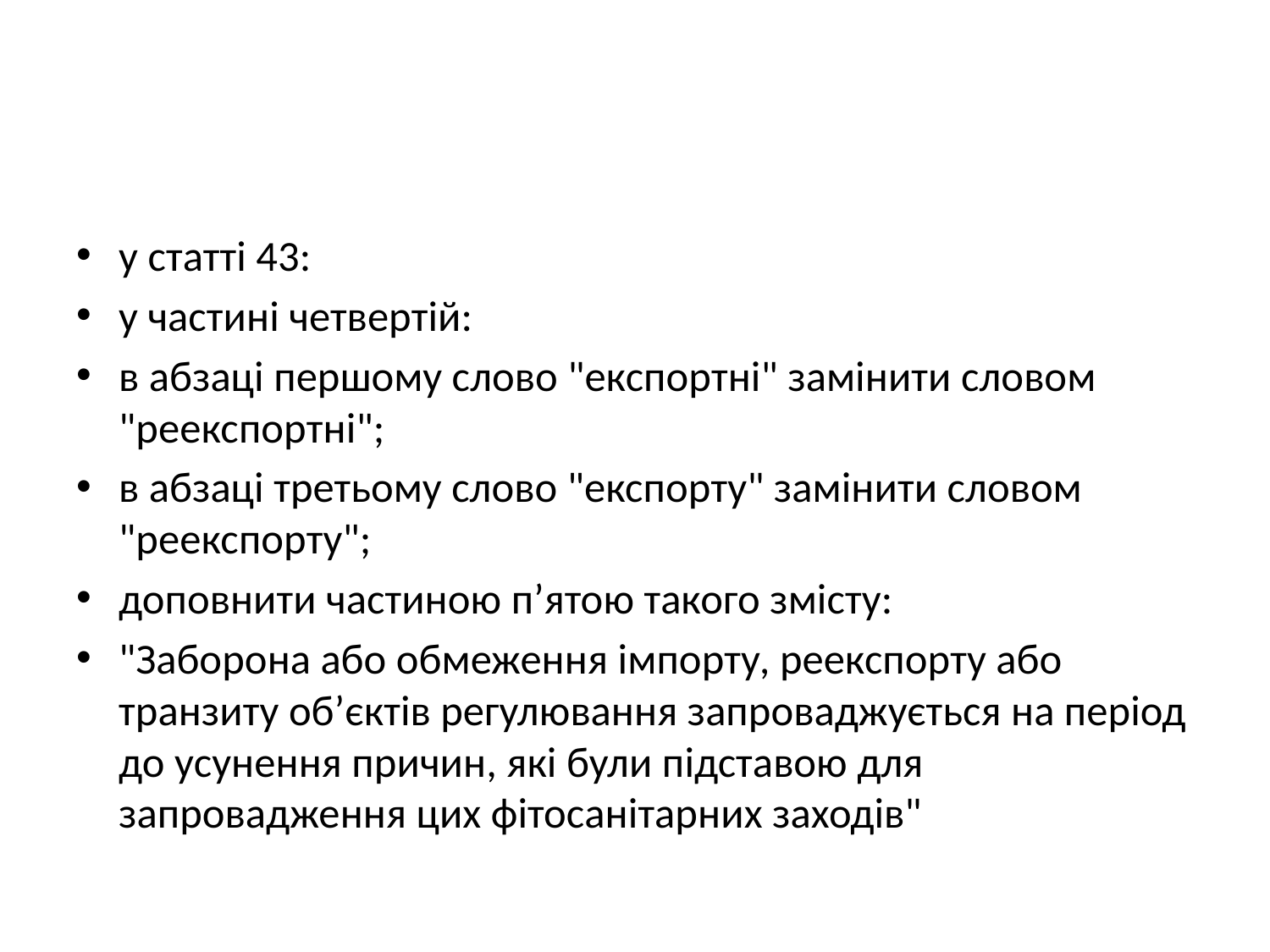

#
у статті 43:
у частині четвертій:
в абзаці першому слово "експортні" замінити словом "реекспортні";
в абзаці третьому слово "експорту" замінити словом "реекспорту";
доповнити частиною п’ятою такого змісту:
"Заборона або обмеження імпорту, реекспорту або транзиту об’єктів регулювання запроваджується на період до усунення причин, які були підставою для запровадження цих фітосанітарних заходів"